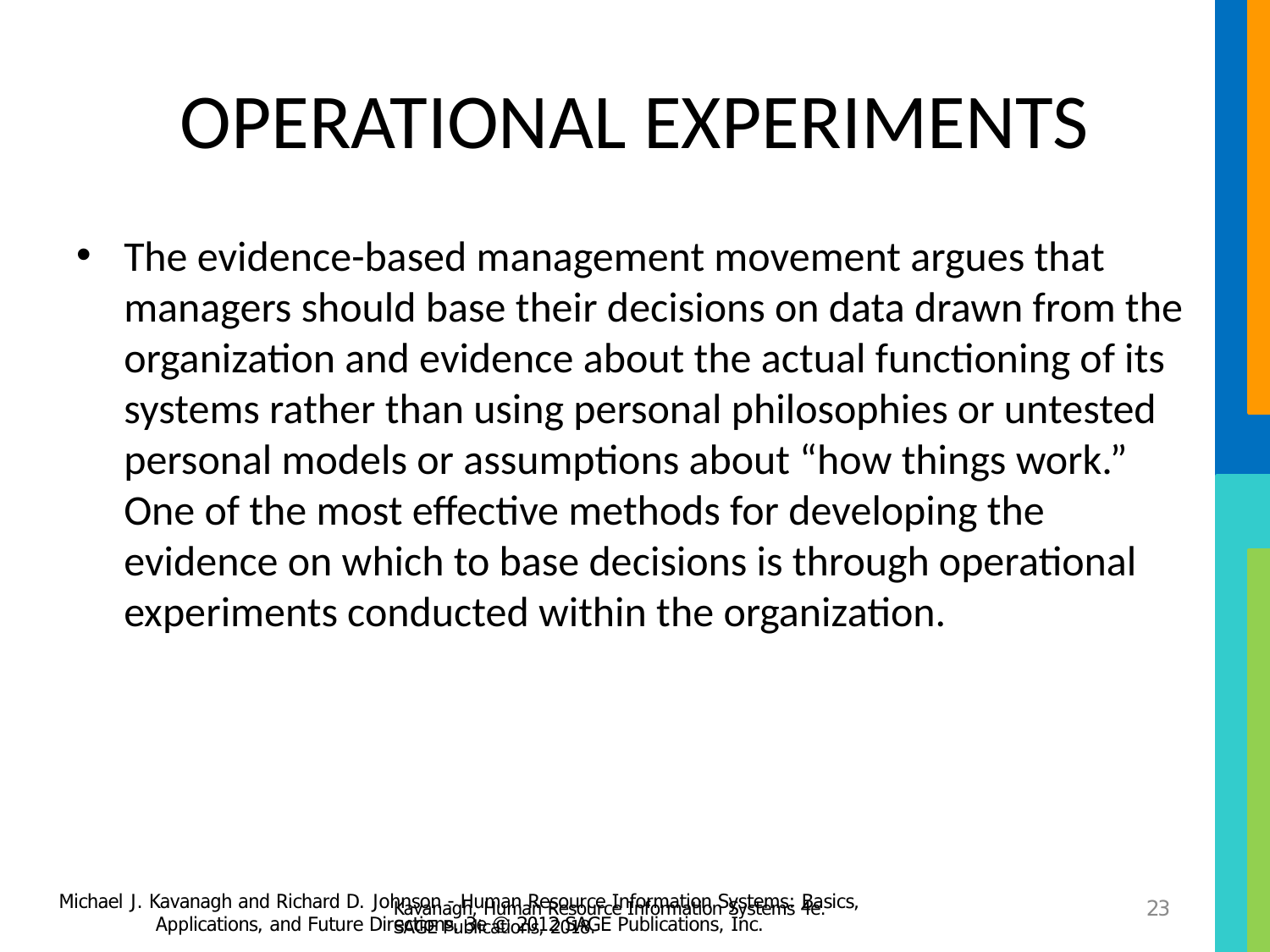

# OPERATIONAL EXPERIMENTS
The evidence-based management movement argues that managers should base their decisions on data drawn from the organization and evidence about the actual functioning of its systems rather than using personal philosophies or untested personal models or assumptions about “how things work.” One of the most effective methods for developing the evidence on which to base decisions is through operational experiments conducted within the organization.
Michael J. Kavanagh and Richard D. Johnson - Human Resource Information Systems: Basics, Applications, and Future Directions, 3e © 2012 SAGE Publications, Inc.
Kavanagh, Human Resource Information Systems 4e. SAGE Publications, 2018.
23